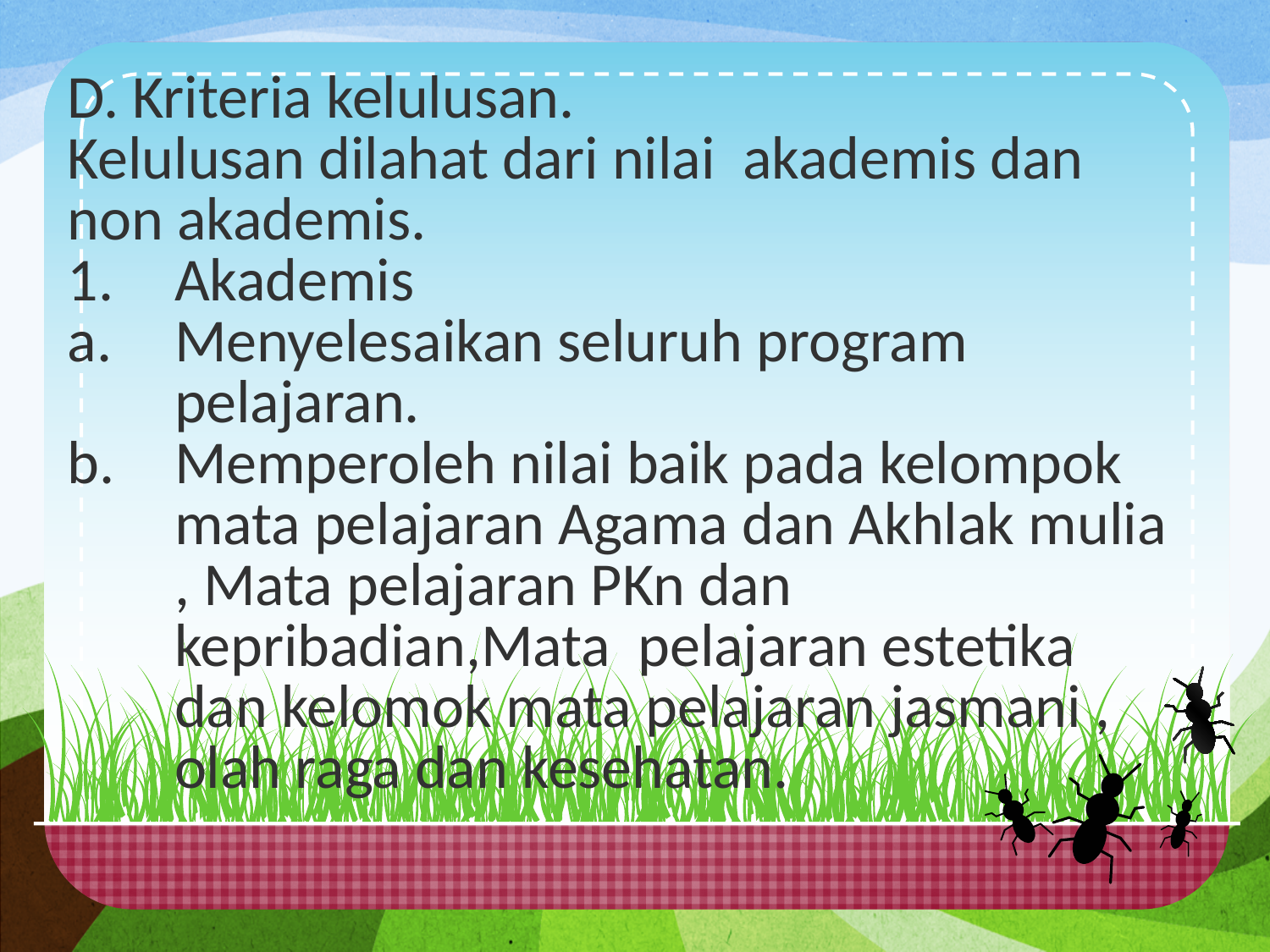

D. Kriteria kelulusan.
Kelulusan dilahat dari nilai  akademis dan non akademis.
Akademis
Menyelesaikan seluruh program pelajaran.
Memperoleh nilai baik pada kelompok mata pelajaran Agama dan Akhlak mulia , Mata pelajaran PKn dan kepribadian,Mata  pelajaran estetika dan kelomok mata pelajaran jasmani , olah raga dan kesehatan.